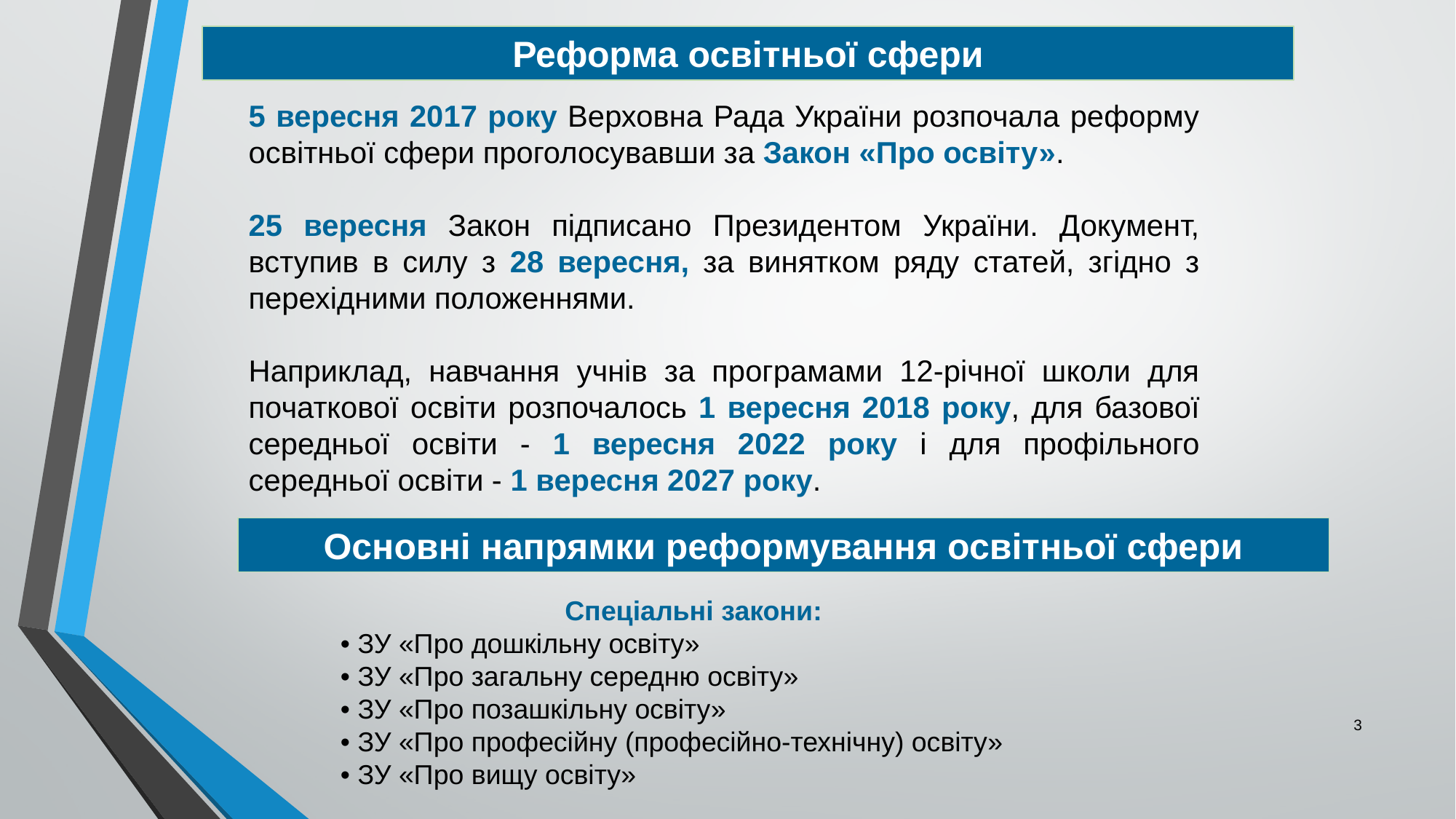

Реформа освітньої сфери
5 вересня 2017 року Верховна Рада України розпочала реформу освітньої сфери проголосувавши за Закон «Про освіту».

25 вересня Закон підписано Президентом України. Документ, вступив в силу з 28 вересня, за винятком ряду статей, згідно з перехідними положеннями.

Наприклад, навчання учнів за програмами 12-річної школи для початкової освіти розпочалось 1 вересня 2018 року, для базової середньої освіти - 1 вересня 2022 року і для профільного середньої освіти - 1 вересня 2027 року.
Основні напрямки реформування освітньої сфери
Спеціальні закони:
• ЗУ «Про дошкільну освіту»
• ЗУ «Про загальну середню освіту»
• ЗУ «Про позашкільну освіту»
• ЗУ «Про професійну (професійно-технічну) освіту»
• ЗУ «Про вищу освіту»
3